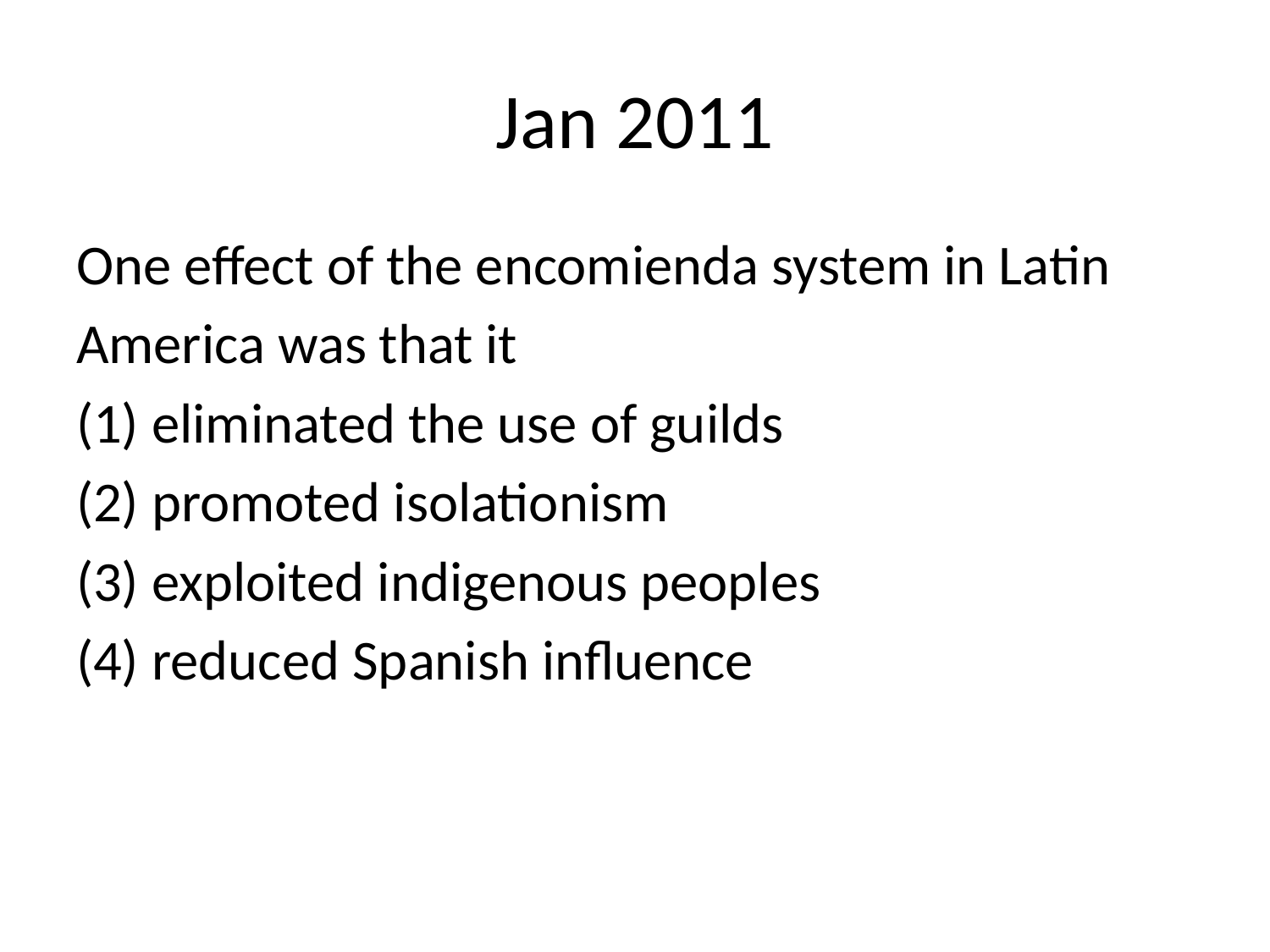

# Jan 2011
One effect of the encomienda system in Latin
America was that it
(1) eliminated the use of guilds
(2) promoted isolationism
(3) exploited indigenous peoples
(4) reduced Spanish influence